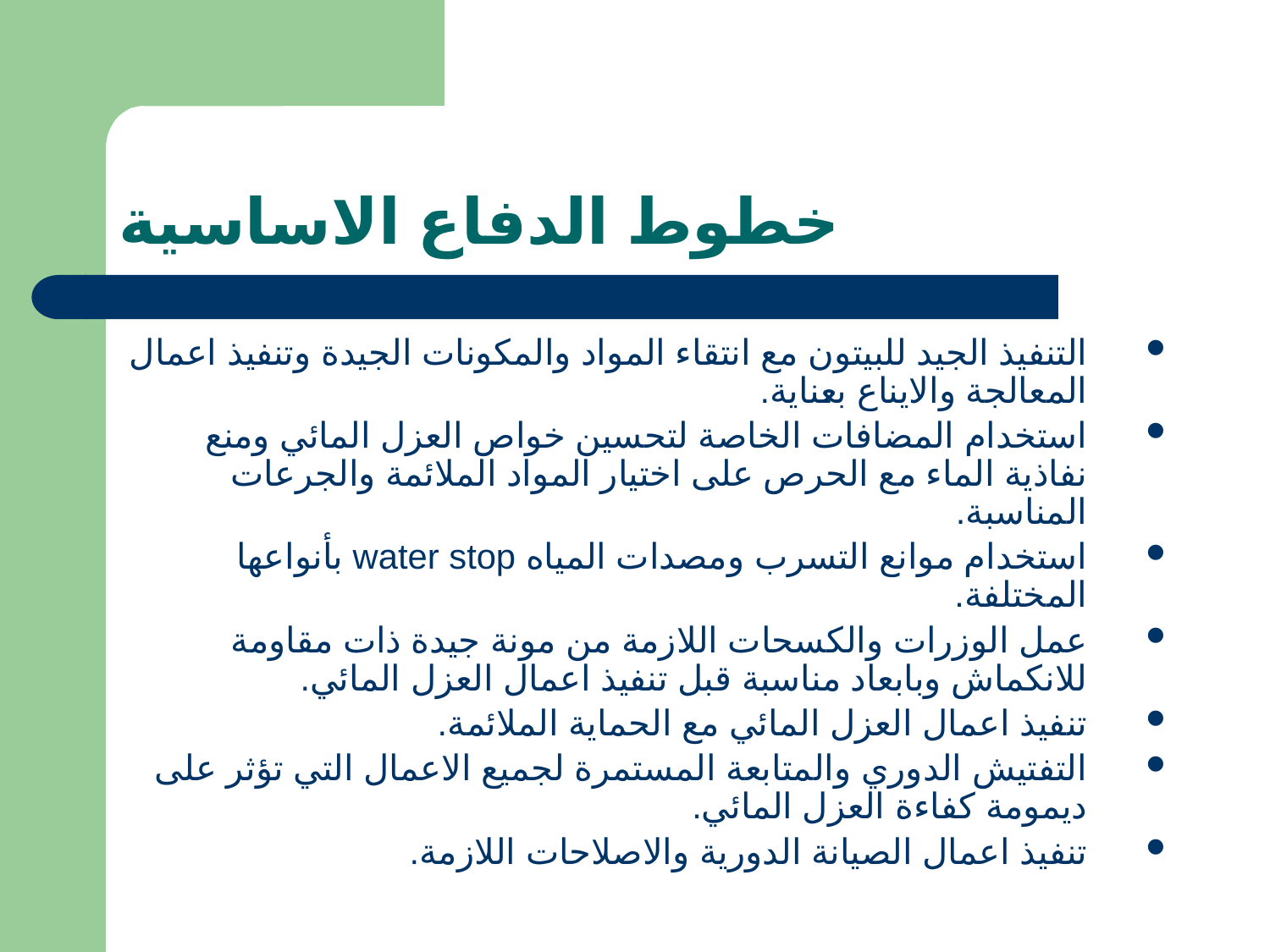

# خطوط الدفاع الاساسية
التنفيذ الجيد للبيتون مع انتقاء المواد والمكونات الجيدة وتنفيذ اعمال المعالجة والايناع بعناية.
استخدام المضافات الخاصة لتحسين خواص العزل المائي ومنع نفاذية الماء مع الحرص على اختيار المواد الملائمة والجرعات المناسبة.
استخدام موانع التسرب ومصدات المياه water stop بأنواعها المختلفة.
عمل الوزرات والكسحات اللازمة من مونة جيدة ذات مقاومة للانكماش وبابعاد مناسبة قبل تنفيذ اعمال العزل المائي.
تنفيذ اعمال العزل المائي مع الحماية الملائمة.
التفتيش الدوري والمتابعة المستمرة لجميع الاعمال التي تؤثر على ديمومة كفاءة العزل المائي.
تنفيذ اعمال الصيانة الدورية والاصلاحات اللازمة.